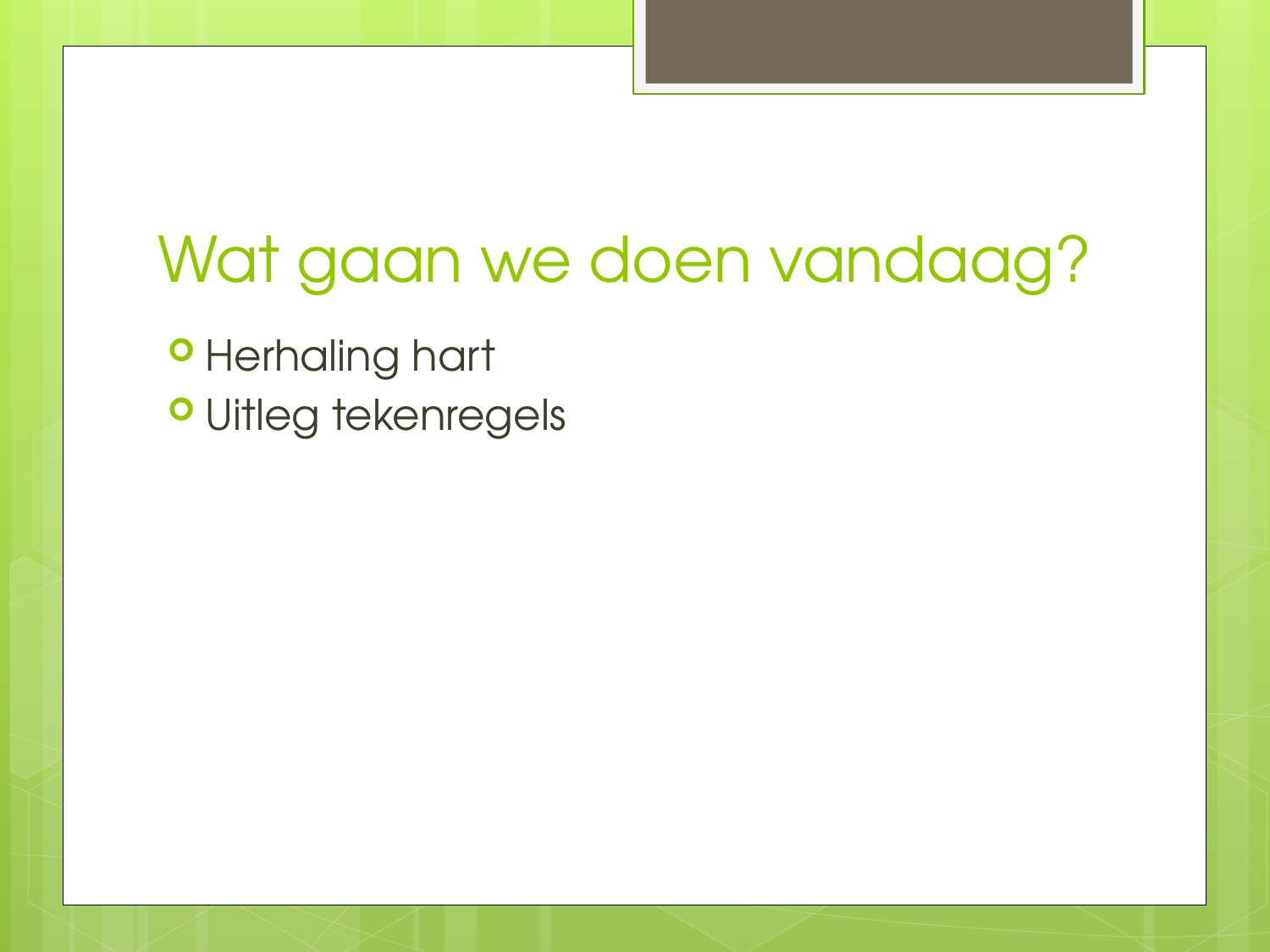

# Wat gaan we doen vandaag?
Herhaling hart
Uitleg tekenregels